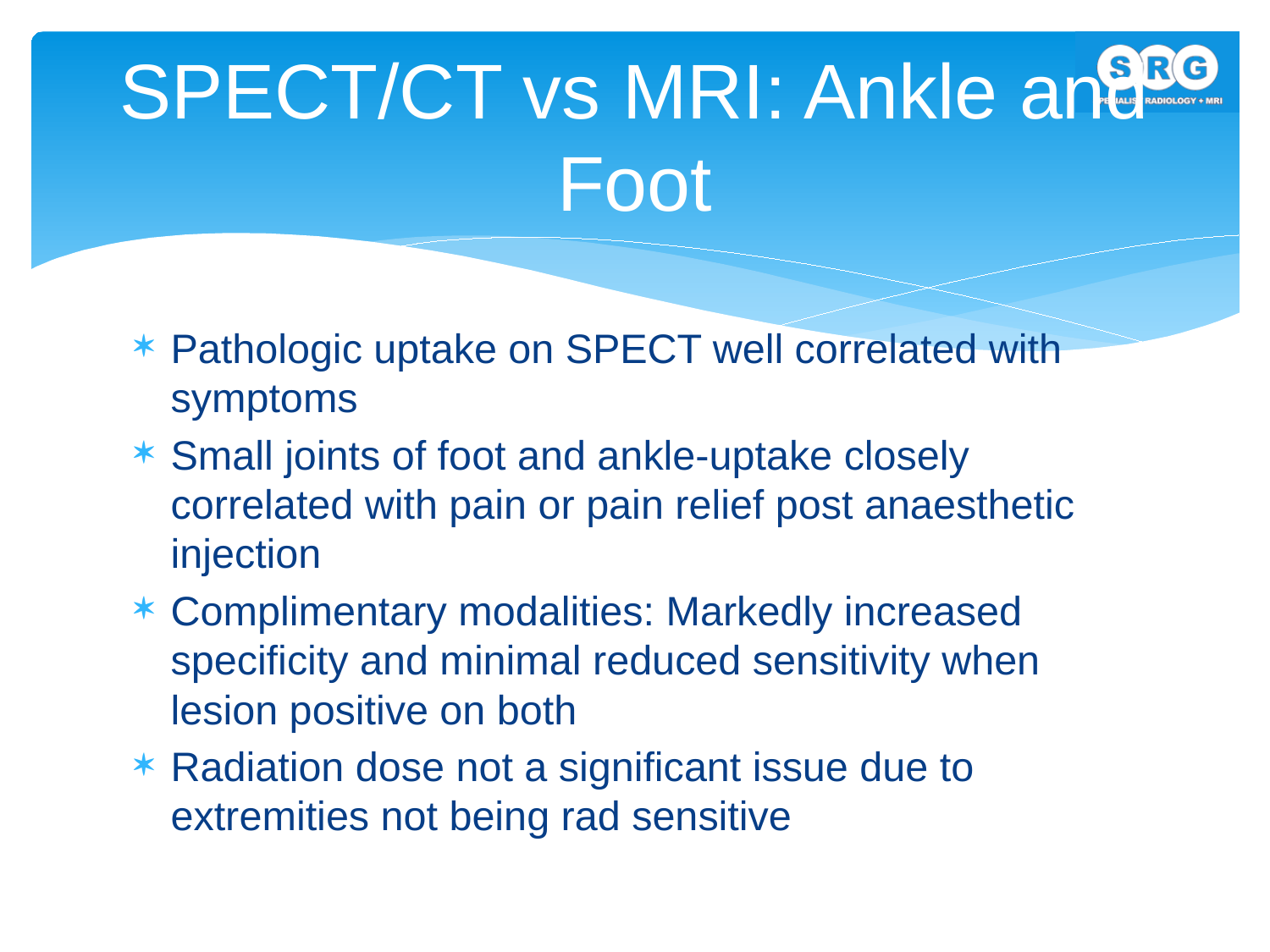

# SPECT/CT vs MRI: Ankle and Foot
Pathologic uptake on SPECT well correlated with symptoms
Small joints of foot and ankle-uptake closely correlated with pain or pain relief post anaesthetic injection
Complimentary modalities: Markedly increased specificity and minimal reduced sensitivity when lesion positive on both
Radiation dose not a significant issue due to extremities not being rad sensitive